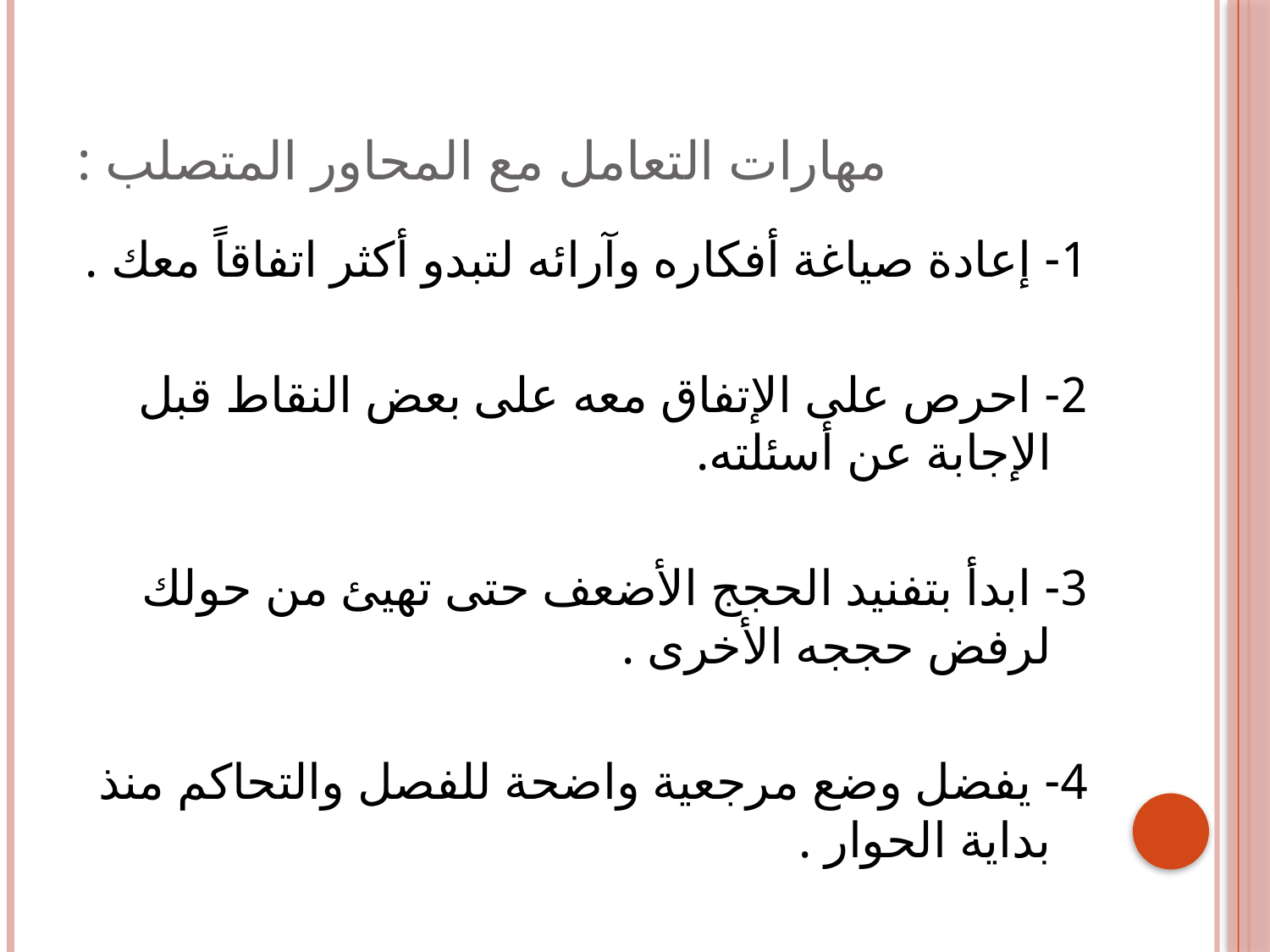

# مهارات التعامل مع المحاور المتصلب :
1- إعادة صياغة أفكاره وآرائه لتبدو أكثر اتفاقاً معك .

2- احرص على الإتفاق معه على بعض النقاط قبل الإجابة عن أسئلته.

3- ابدأ بتفنيد الحجج الأضعف حتى تهيئ من حولك لرفض حججه الأخرى .

4- يفضل وضع مرجعية واضحة للفصل والتحاكم منذ بداية الحوار .